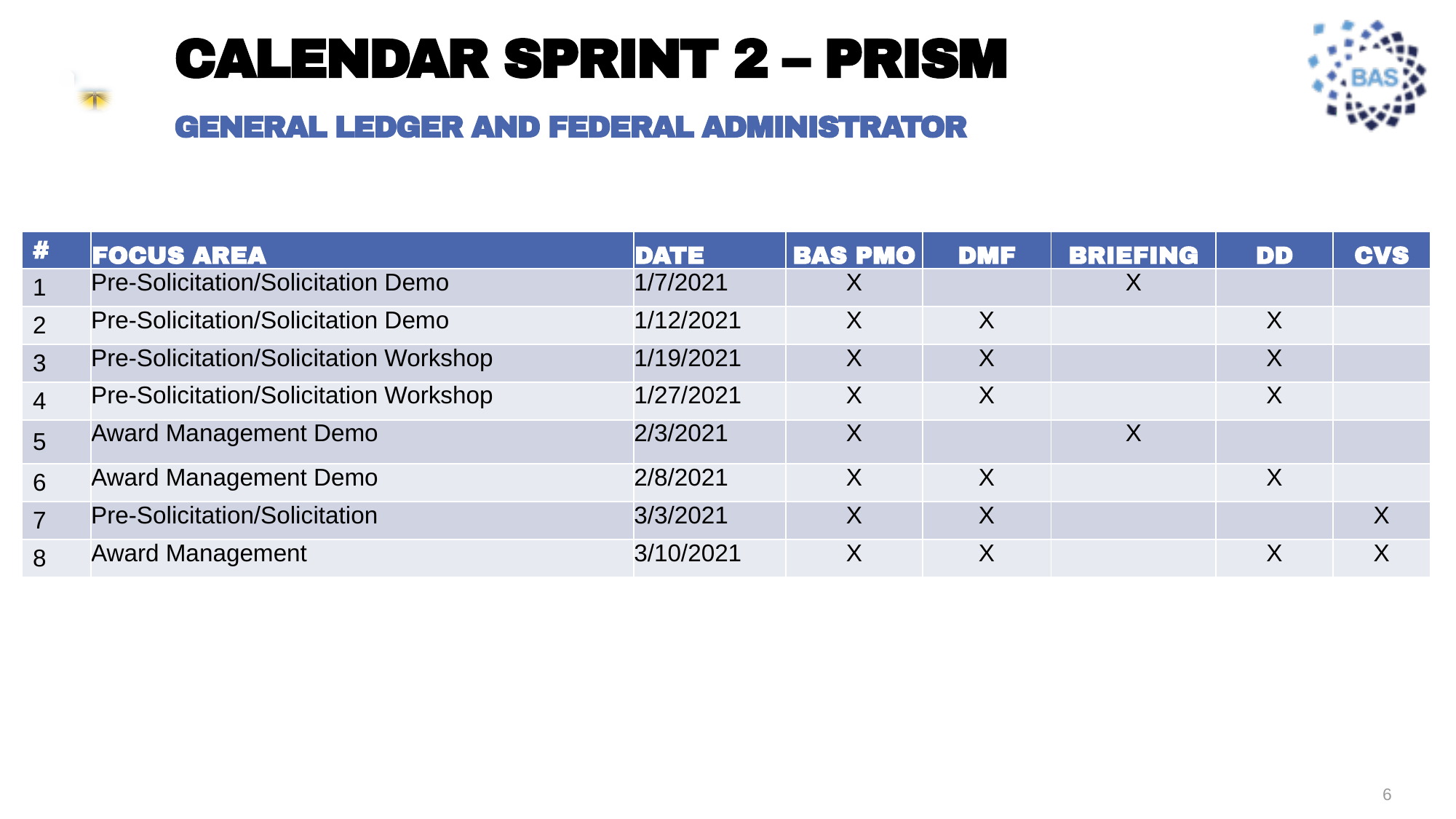

# Calendar sprint 2 – prism
General ledger and federal administrator
| # | FOCUS AREA | DATE | BAS PMO | DMF | BRIEFING | DD | CVS |
| --- | --- | --- | --- | --- | --- | --- | --- |
| 1 | Pre-Solicitation/Solicitation Demo | 1/7/2021 | X |  | X |  |  |
| 2 | Pre-Solicitation/Solicitation Demo | 1/12/2021 | X | X |  | X |  |
| 3 | Pre-Solicitation/Solicitation Workshop | 1/19/2021 | X | X |  | X |  |
| 4 | Pre-Solicitation/Solicitation Workshop | 1/27/2021 | X | X |  | X |  |
| 5 | Award Management Demo | 2/3/2021 | X |  | X |  |  |
| 6 | Award Management Demo | 2/8/2021 | X | X |  | X |  |
| 7 | Pre-Solicitation/Solicitation | 3/3/2021 | X | X |  |  | X |
| 8 | Award Management | 3/10/2021 | X | X |  | X | X |